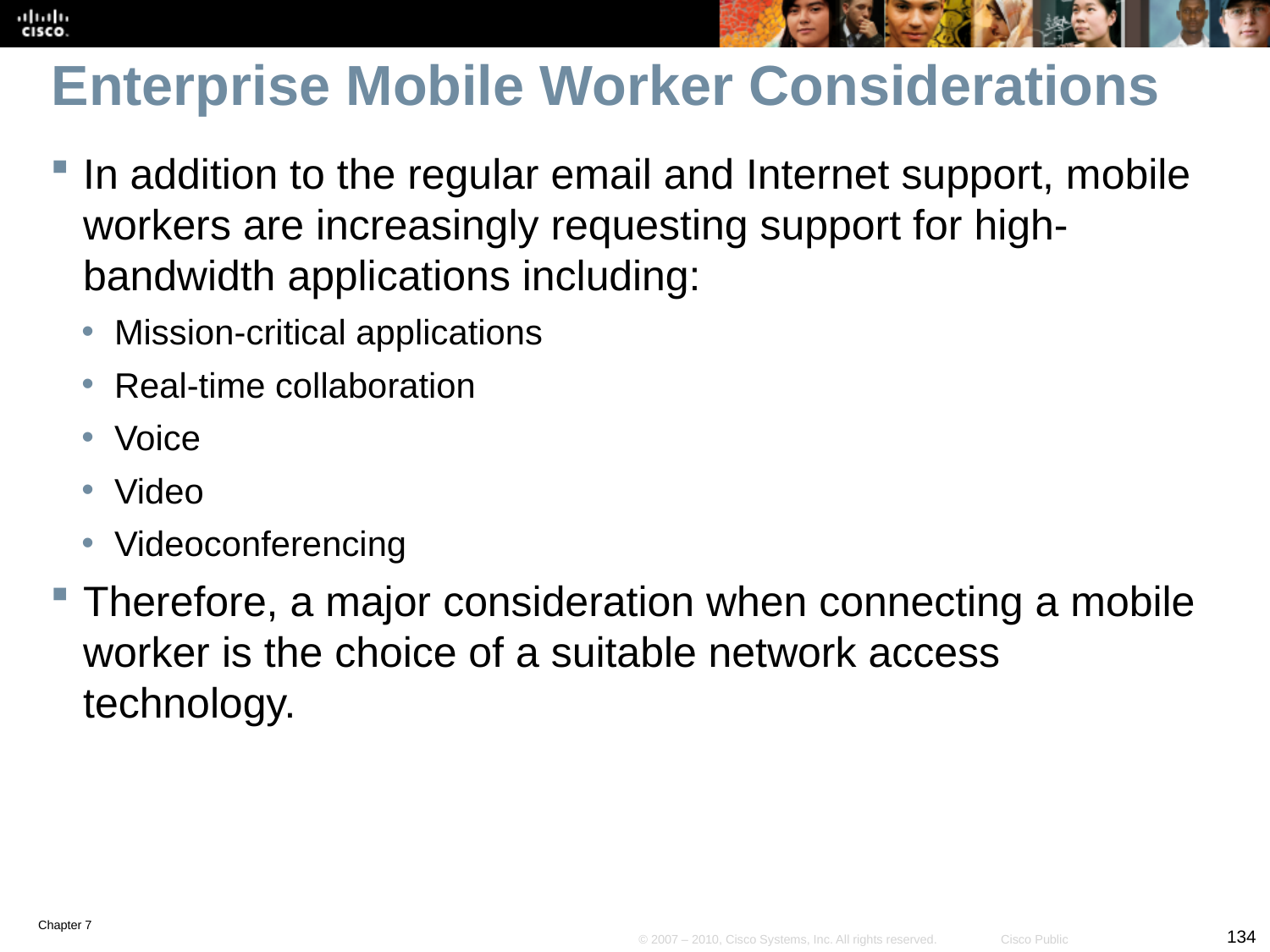

# Enterprise Mobile Worker Considerations
In addition to the regular email and Internet support, mobile workers are increasingly requesting support for high-bandwidth applications including:
Mission-critical applications
Real-time collaboration
Voice
Video
Videoconferencing
Therefore, a major consideration when connecting a mobile worker is the choice of a suitable network access technology.